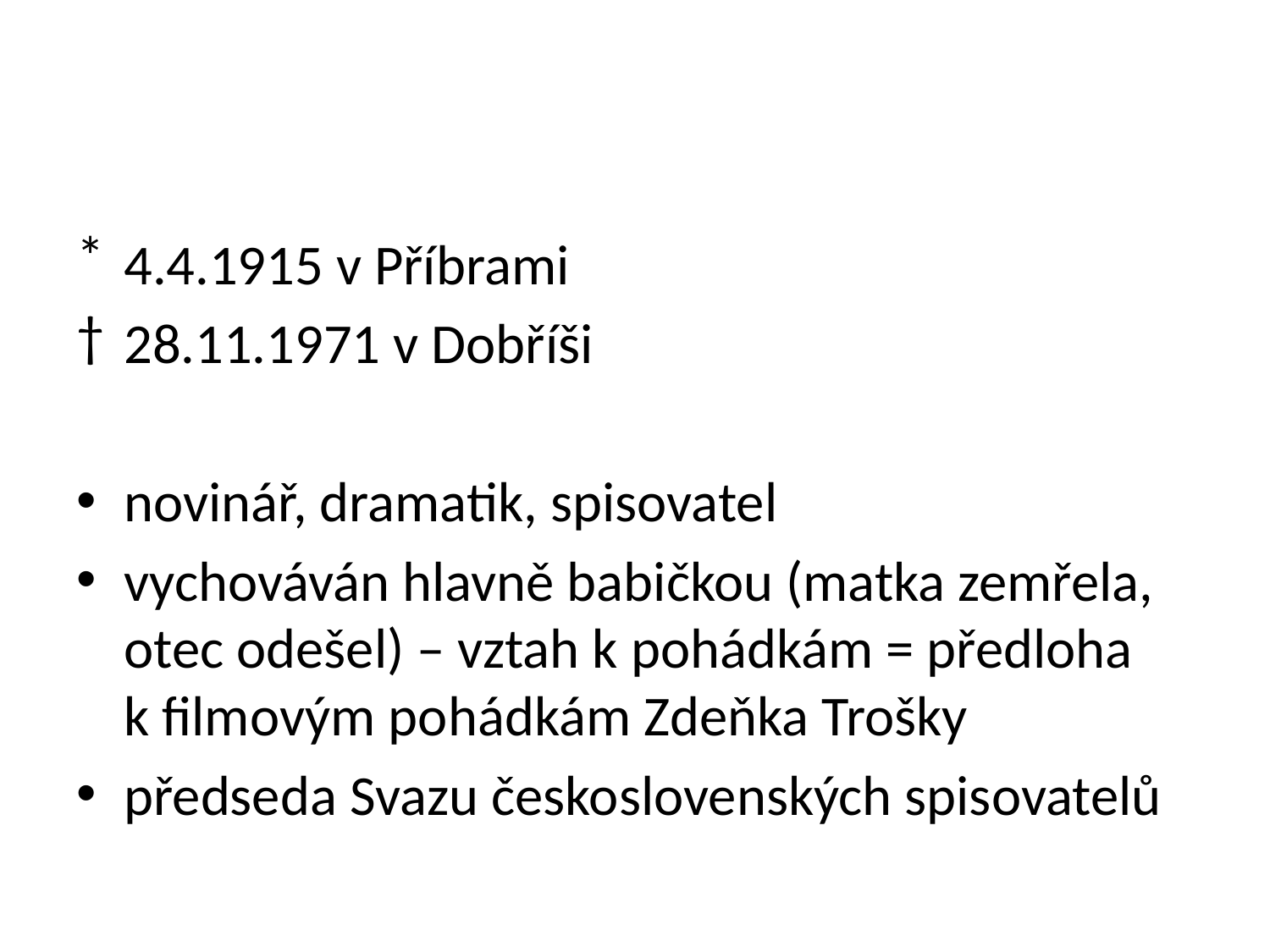

4.4.1915 v Příbrami
28.11.1971 v Dobříši

novinář, dramatik, spisovatel
vychováván hlavně babičkou (matka zemřela, otec odešel) – vztah k pohádkám = předloha   k filmovým pohádkám Zdeňka Trošky
předseda Svazu československých spisovatelů